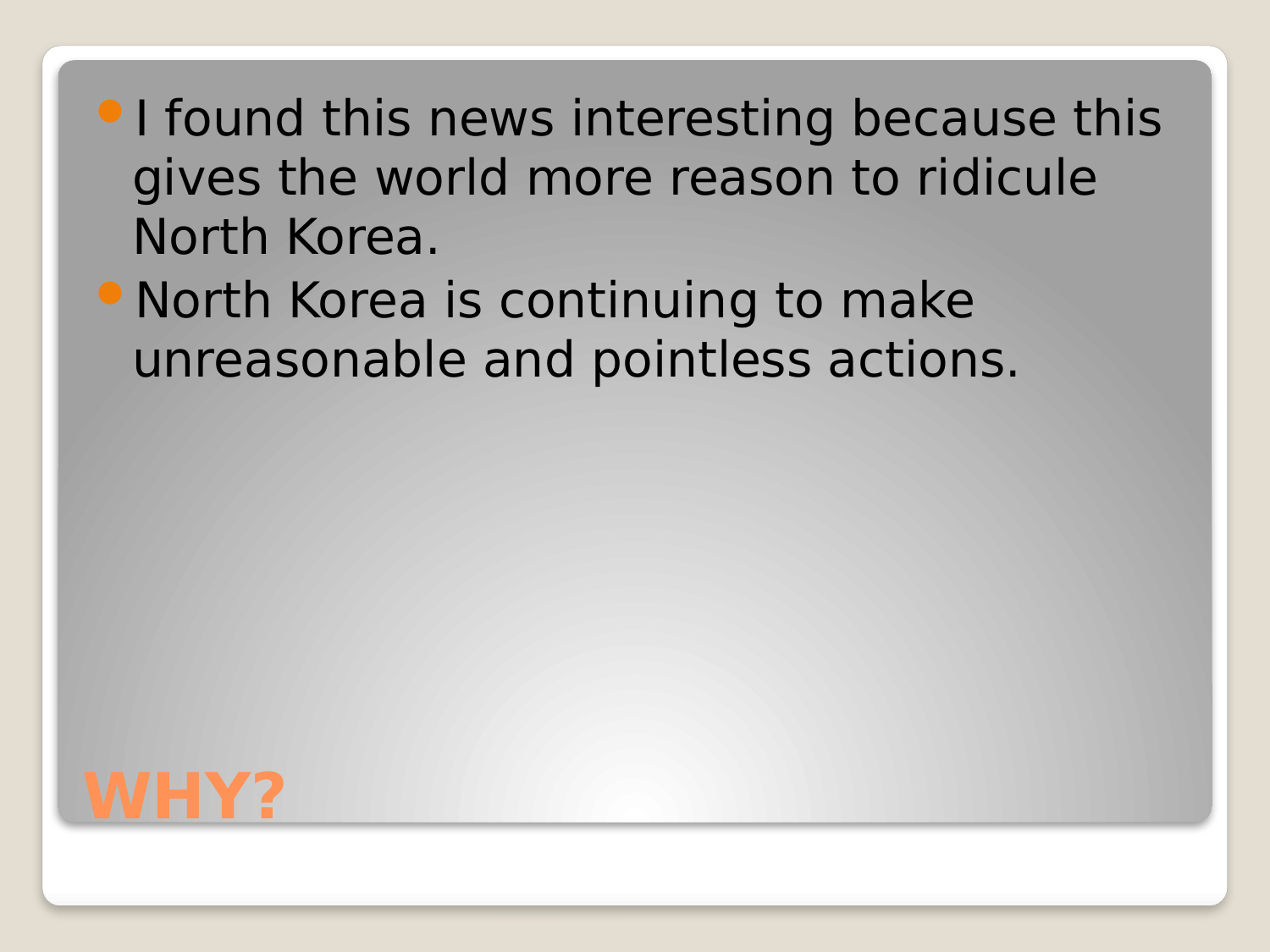

I found this news interesting because this gives the world more reason to ridicule North Korea.
North Korea is continuing to make unreasonable and pointless actions.
# WHY?